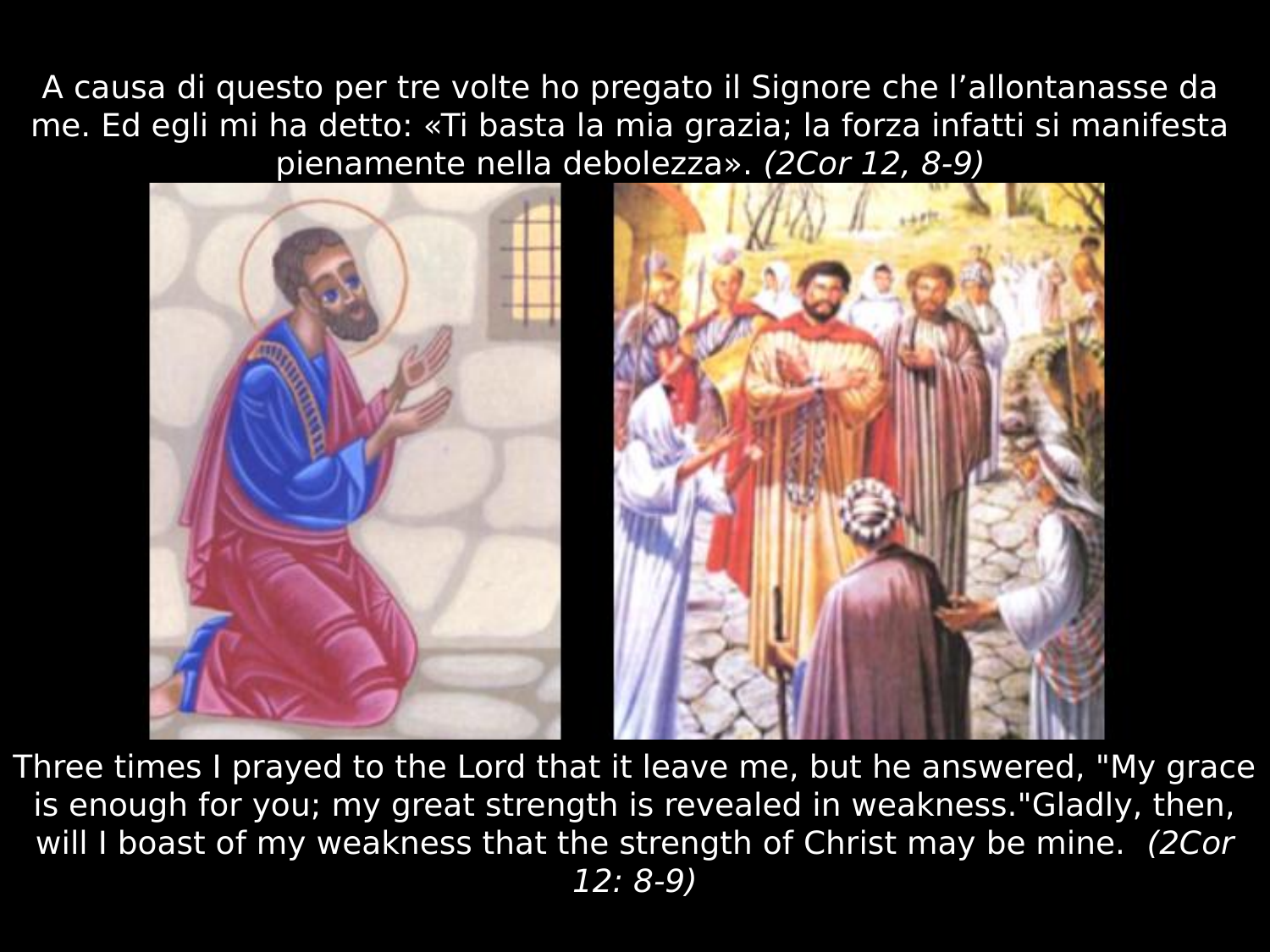

# A causa di questo per tre volte ho pregato il Signore che l’allontanasse da me. Ed egli mi ha detto: «Ti basta la mia grazia; la forza infatti si manifesta pienamente nella debolezza». (2Cor 12, 8-9)
Three times I prayed to the Lord that it leave me, but he answered, "My grace is enough for you; my great strength is revealed in weakness."Gladly, then, will I boast of my weakness that the strength of Christ may be mine.  (2Cor 12: 8-9)